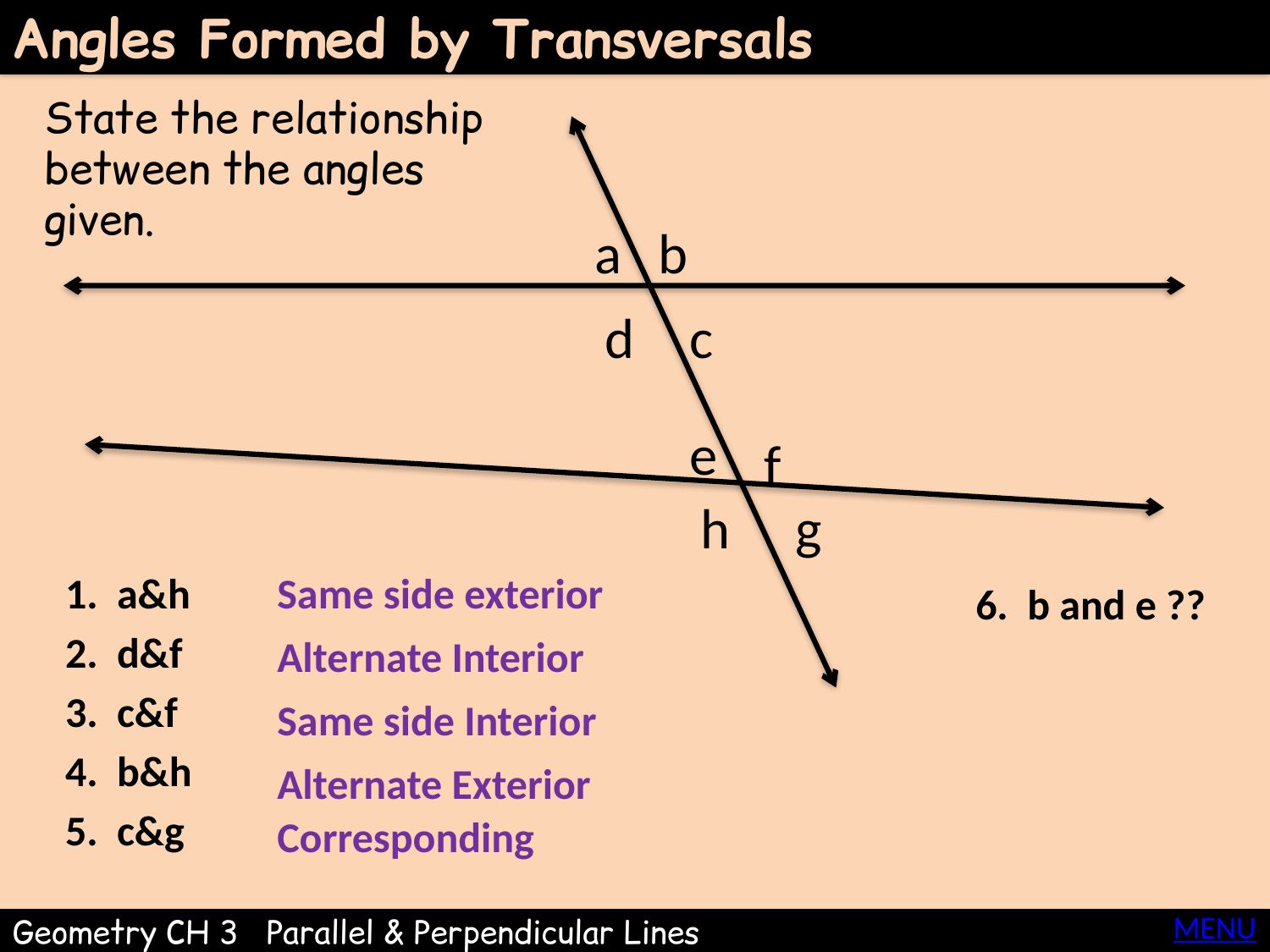

Angles Formed by Transversals
State the relationship between the angles given.

a
b

d
c
e
f

h
g
1.  a&h
2.  d&f
3.  c&f
4.  b&h
5.  c&g
Same side exterior
6.  b and e ??
Alternate Interior
Same side Interior
Alternate Exterior
Corresponding
MENU
Geometry CH 3	Parallel & Perpendicular Lines